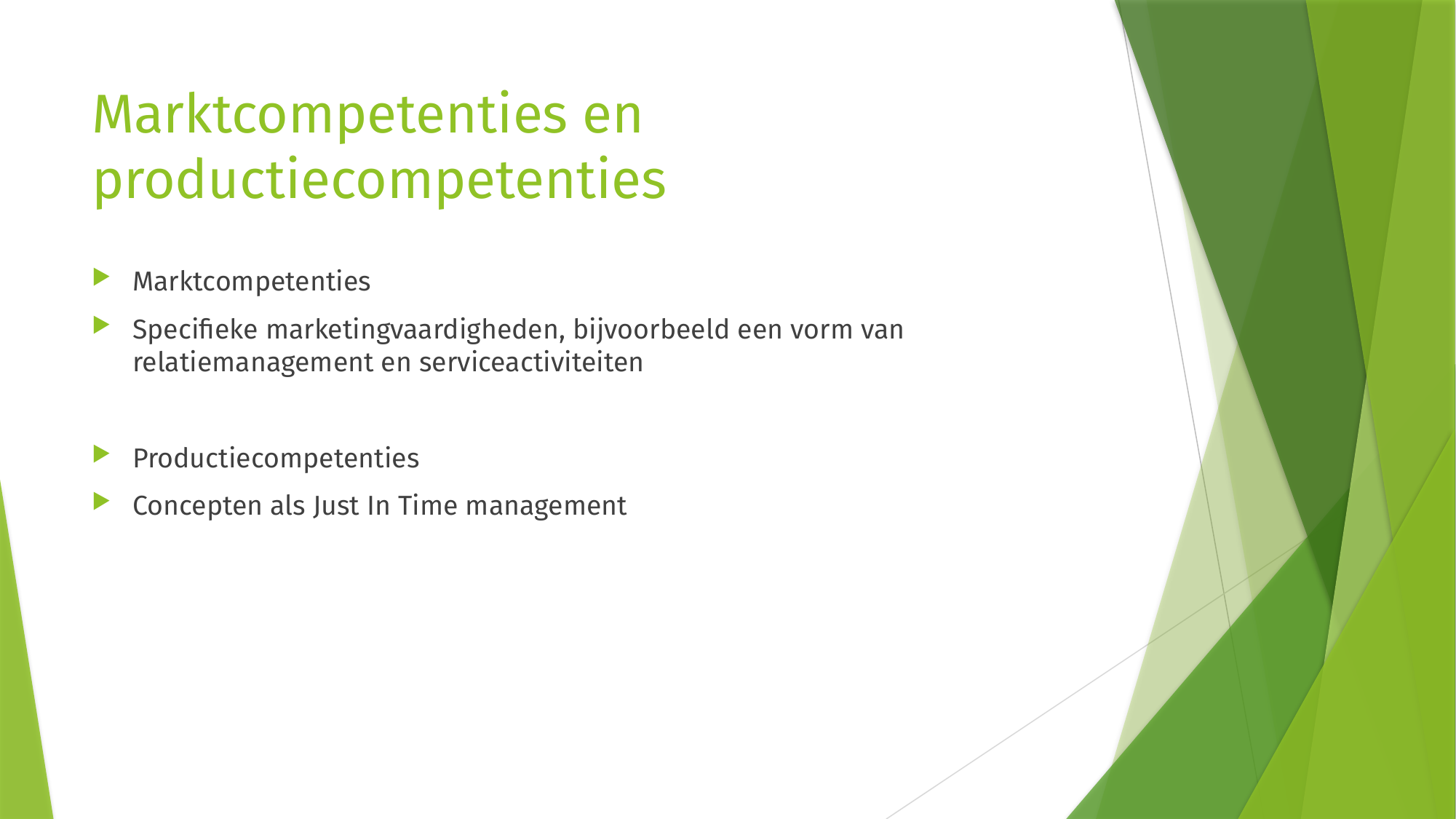

# Marktcompetenties en productiecompetenties
Marktcompetenties
Specifieke marketingvaardigheden, bijvoorbeeld een vorm van relatiemanagement en serviceactiviteiten

Productiecompetenties
Concepten als Just In Time management